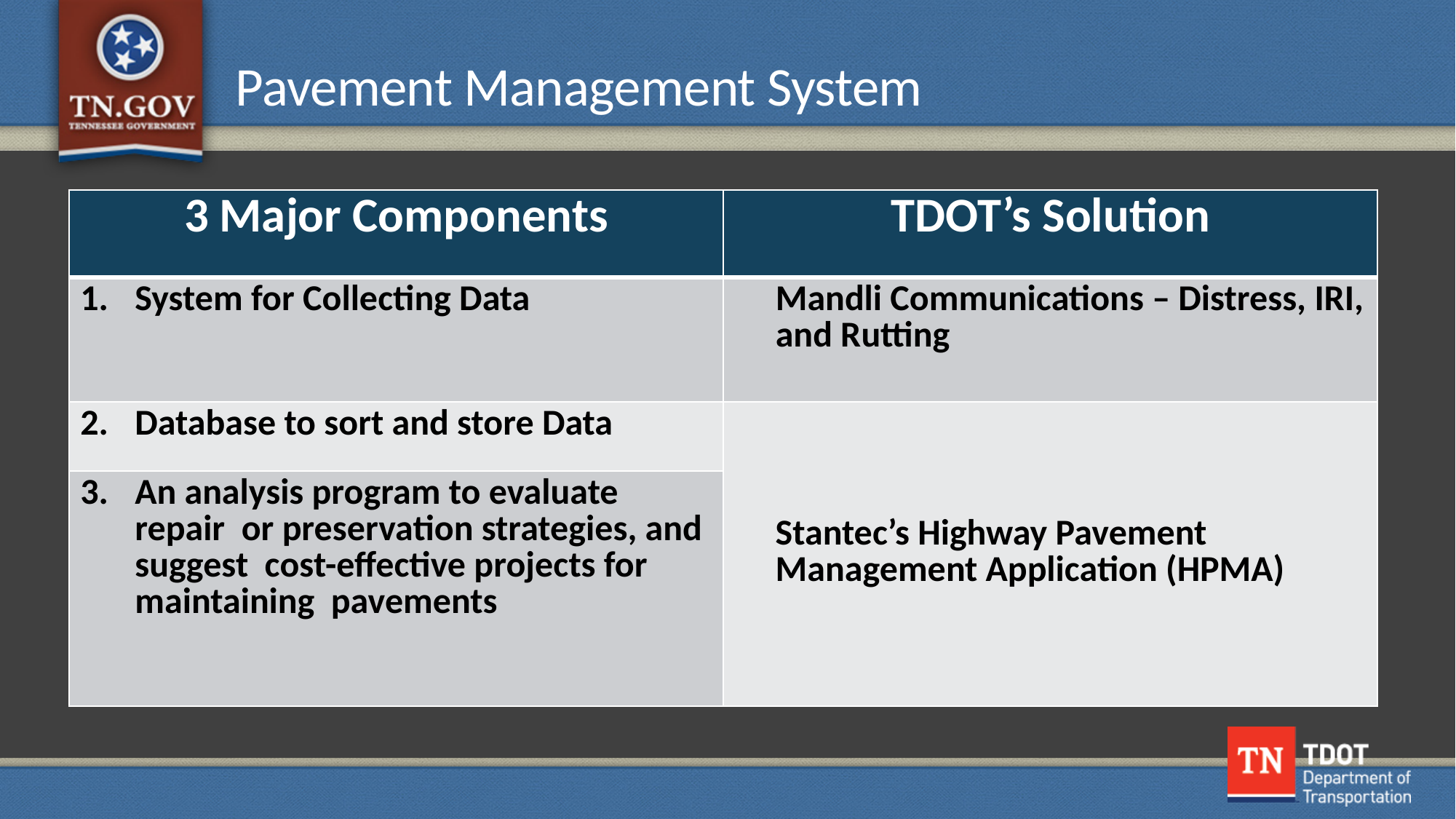

# Pavement Management System
| 3 Major Components | TDOT’s Solution |
| --- | --- |
| System for Collecting Data | Mandli Communications – Distress, IRI, and Rutting |
| Database to sort and store Data | Stantec’s Highway Pavement Management Application (HPMA) |
| An analysis program to evaluate repair or preservation strategies, and suggest cost-effective projects for maintaining pavements |  |